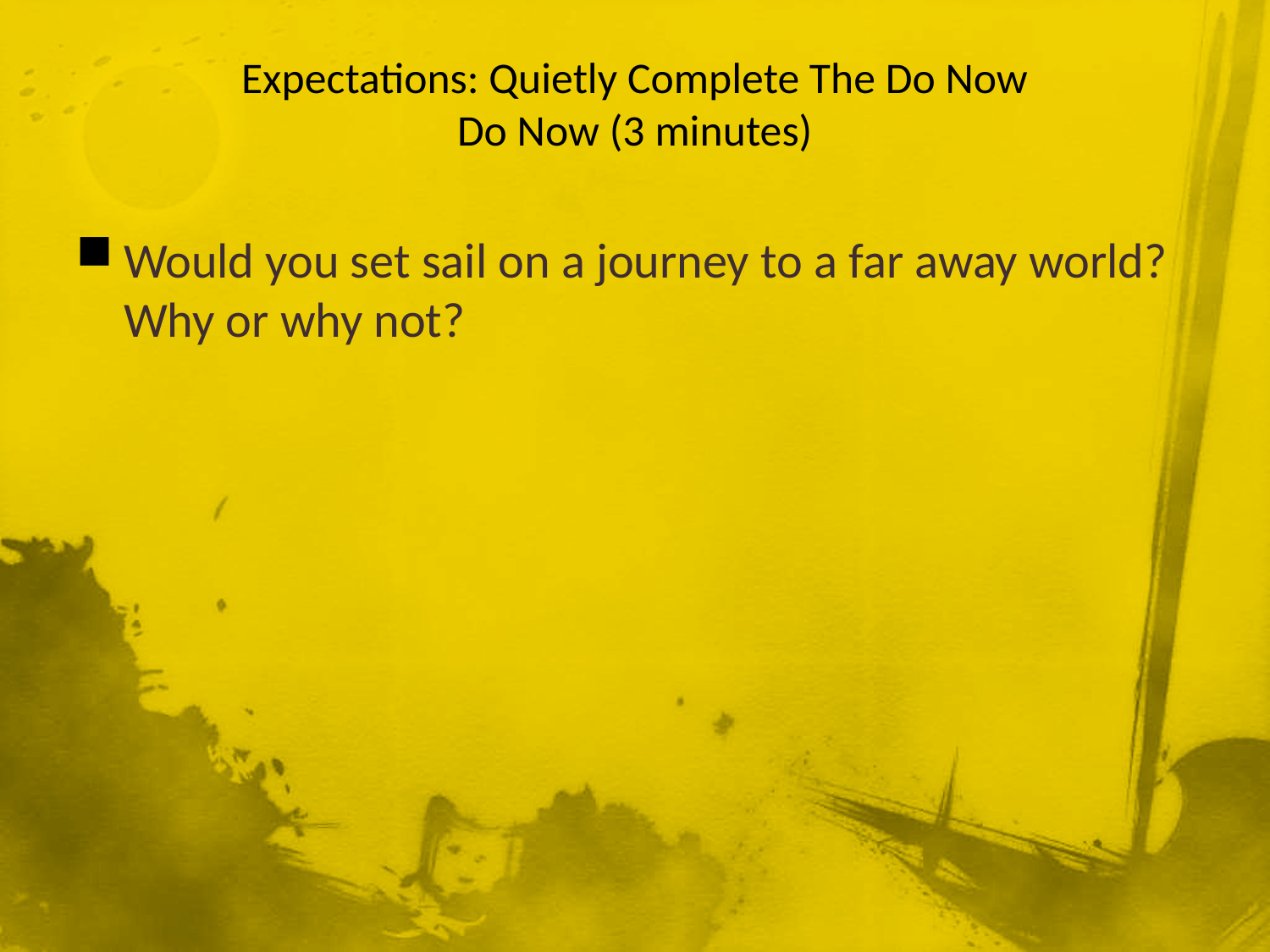

# Expectations: Quietly Complete The Do Now Do Now (3 minutes)
Would you set sail on a journey to a far away world? Why or why not?